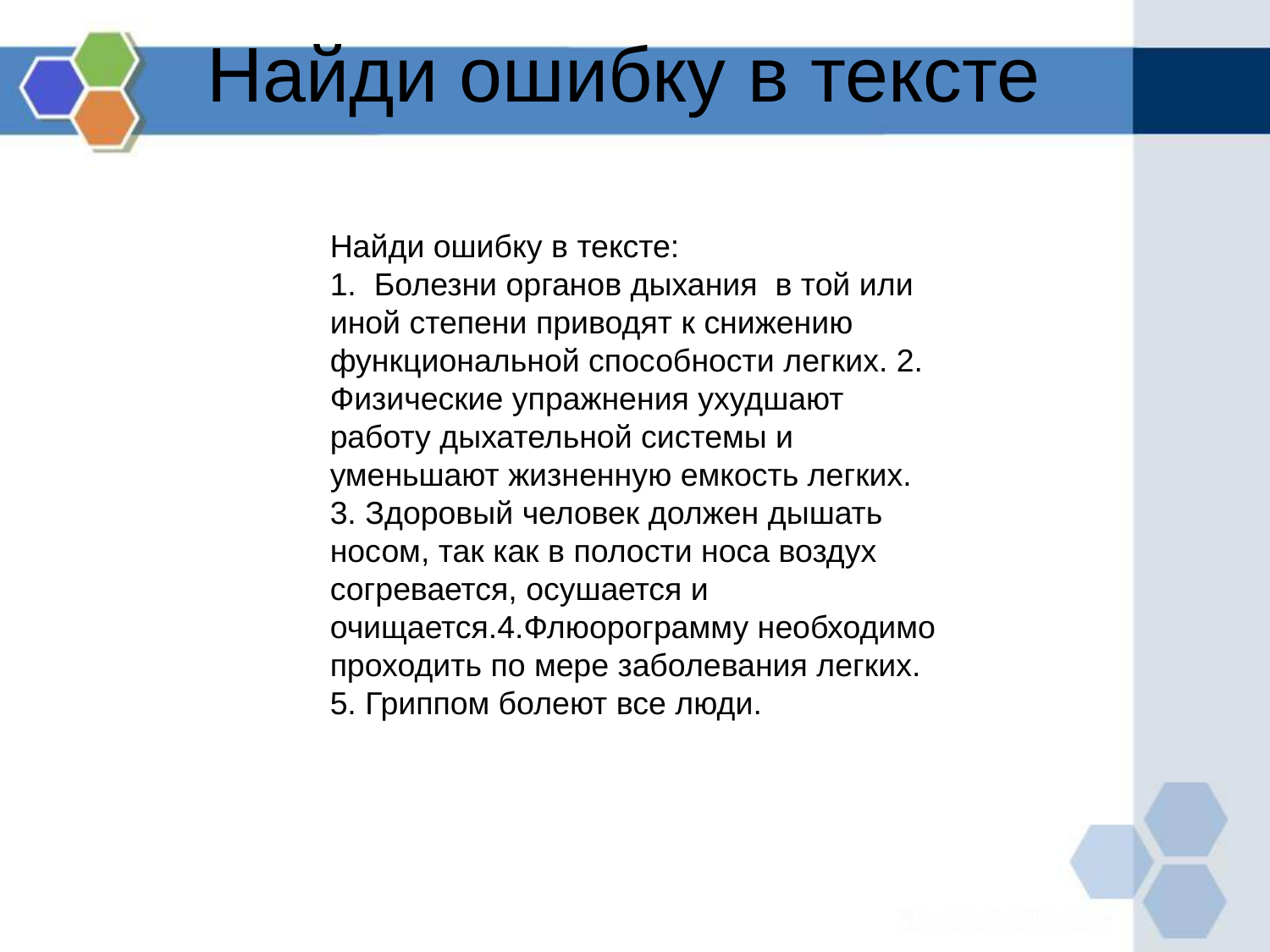

# Найди ошибку в тексте
Найди ошибку в тексте:
1.  Болезни органов дыхания  в той или иной степени приводят к снижению функциональной способности легких. 2. Физические упражнения ухудшают работу дыхательной системы и уменьшают жизненную емкость легких. 3. Здоровый человек должен дышать носом, так как в полости носа воздух согревается, осушается и очищается.4.Флюорограмму необходимо проходить по мере заболевания легких. 5. Гриппом болеют все люди.